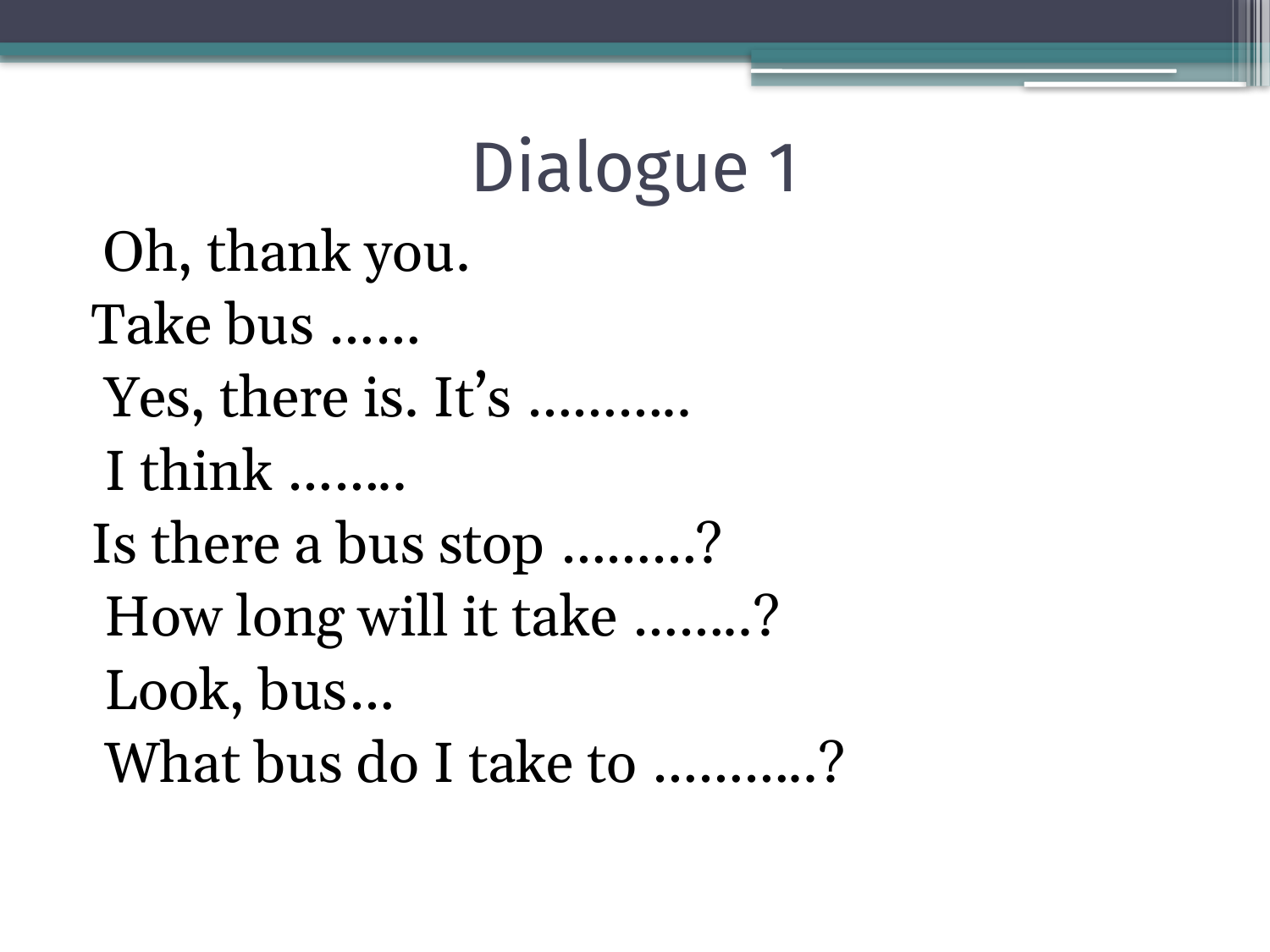

# Dialogue 1
 Oh, thank you.
Take bus ……
 Yes, there is. It’s ………..
 I think ……..
Is there a bus stop ………?
 How long will it take ……..?
 Look, bus…
 What bus do I take to ………..?